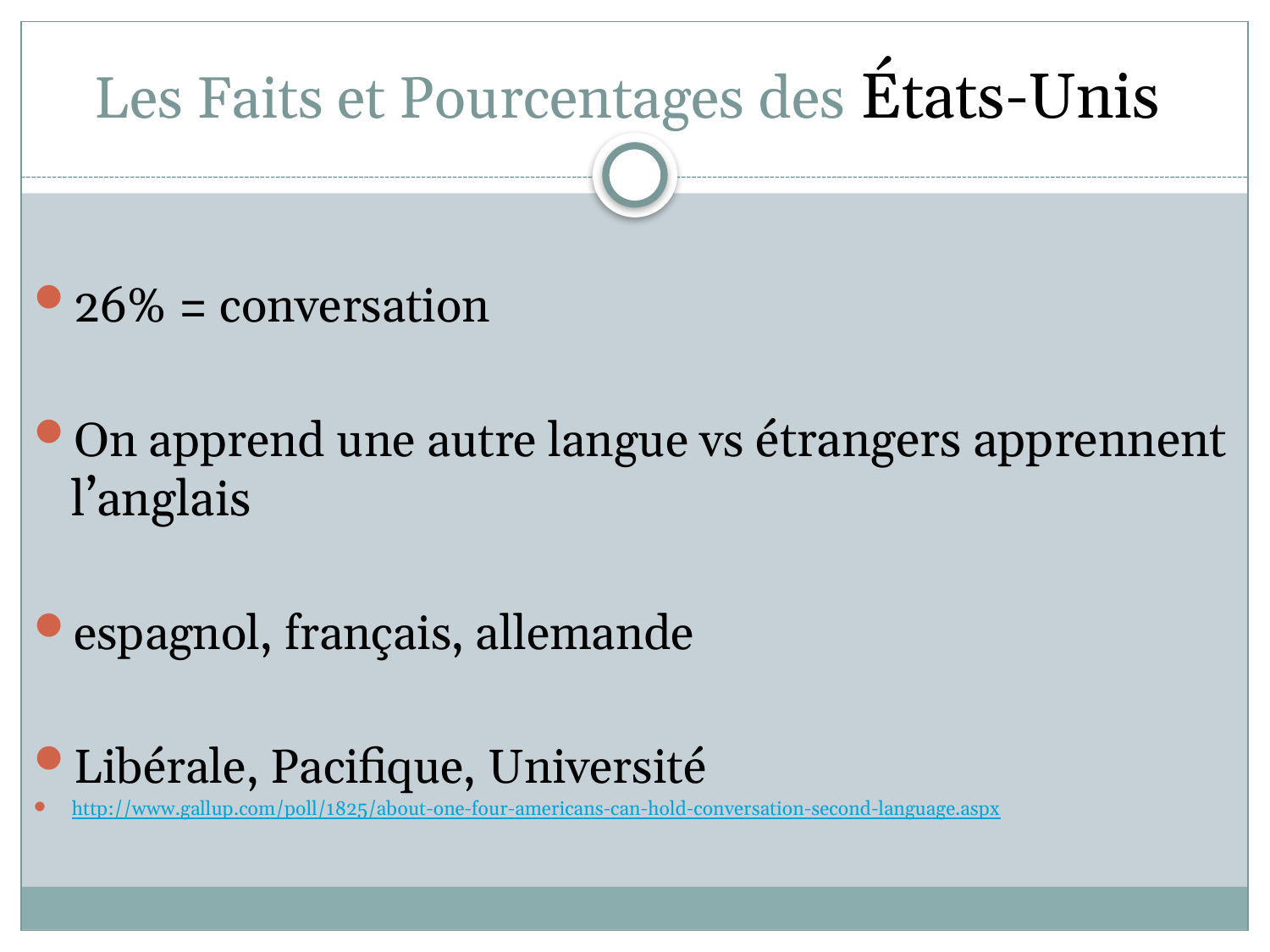

# Les Faits et Pourcentages des États-Unis

26% = conversation

On apprend une autre langue vs étrangers apprennent l’anglais

espagnol, français, allemande

Libérale, Pacifique, Université
http://www.gallup.com/poll/1825/about-one-four-americans-can-hold-conversation-second-language.aspx